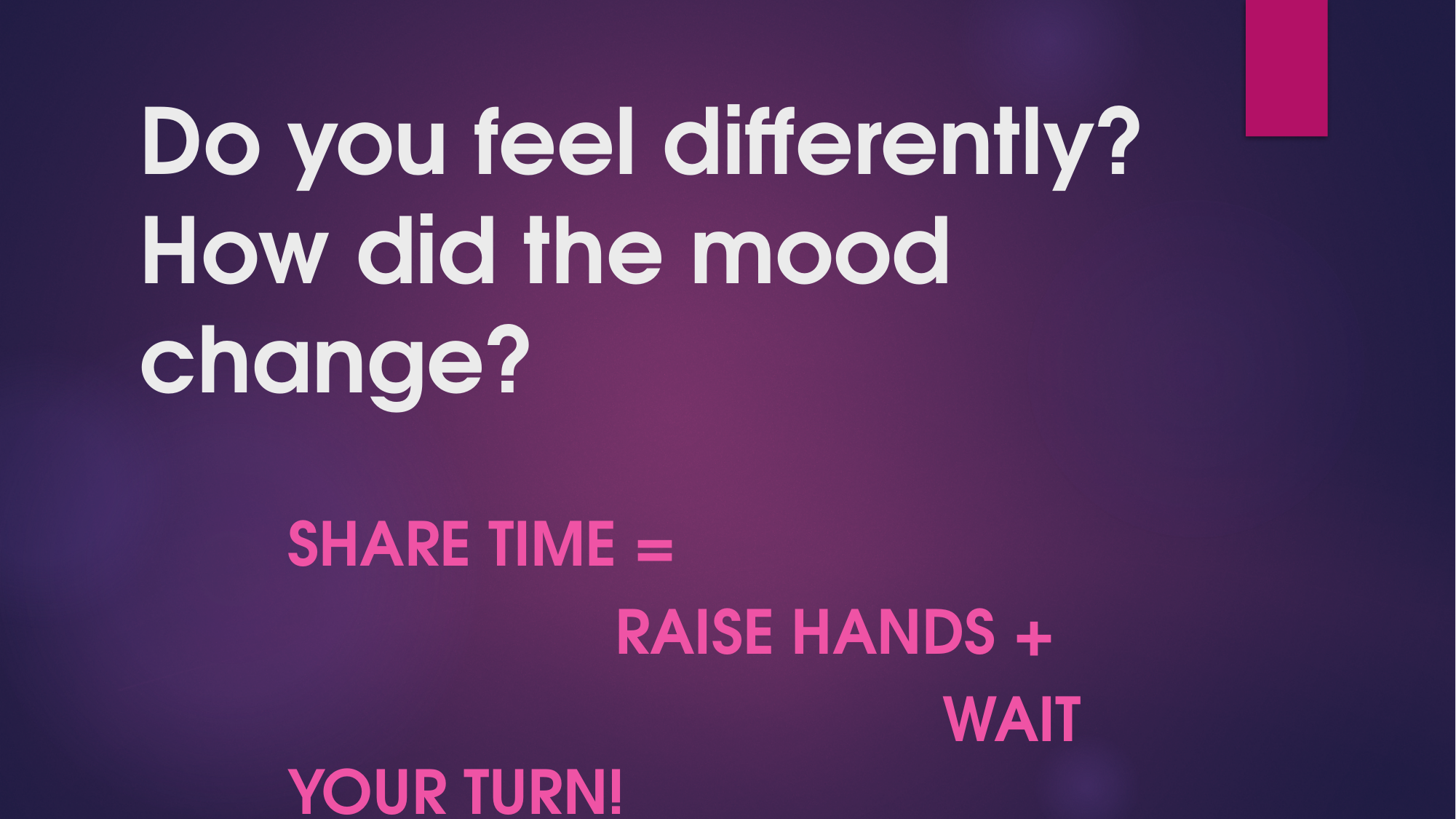

# Do you feel differently? How did the mood change?
Share Time =
			Raise Hands +
						Wait Your Turn!